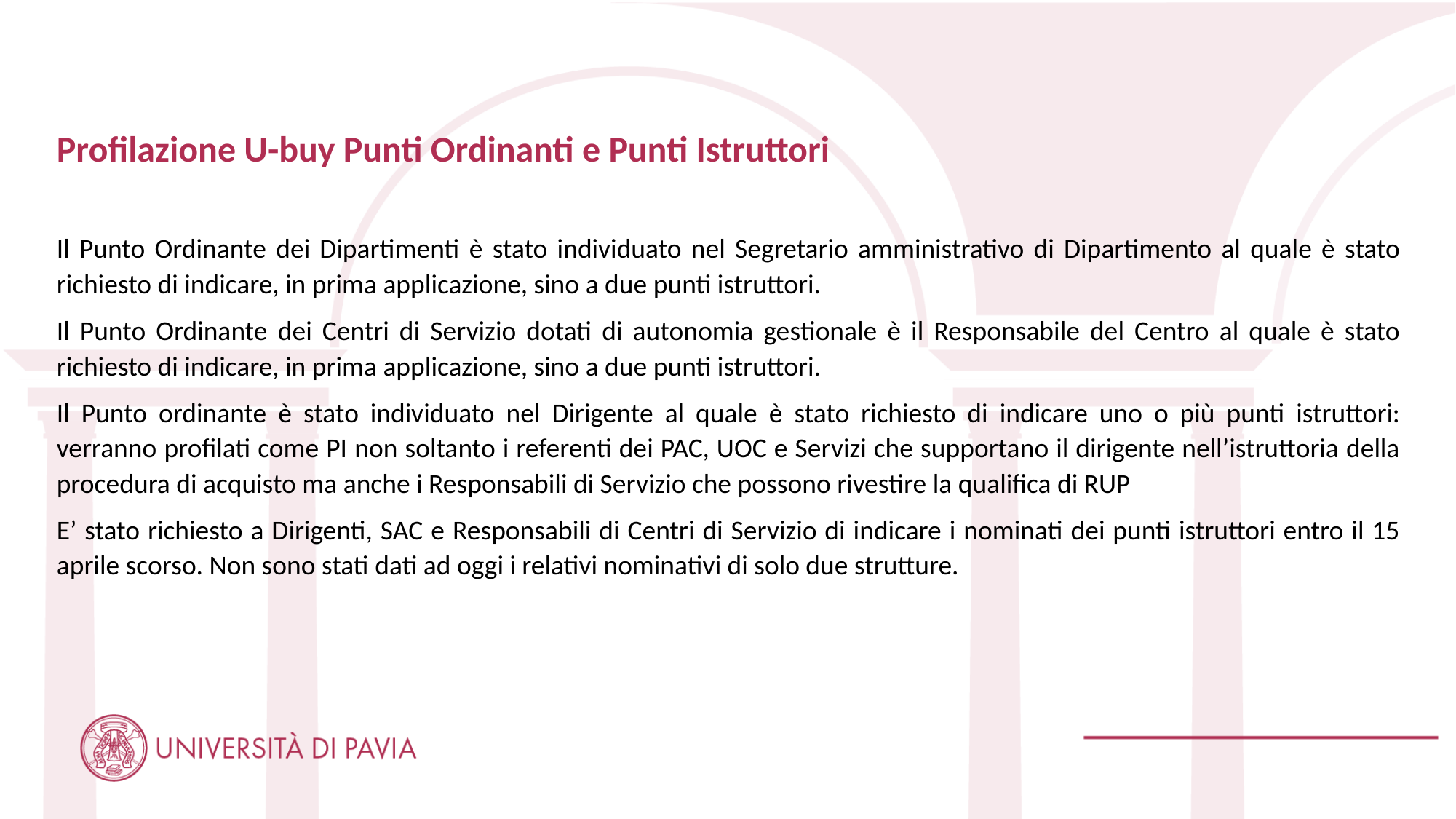

Profilazione U-buy Punti Ordinanti e Punti Istruttori

Il Punto Ordinante dei Dipartimenti è stato individuato nel Segretario amministrativo di Dipartimento al quale è stato richiesto di indicare, in prima applicazione, sino a due punti istruttori.
Il Punto Ordinante dei Centri di Servizio dotati di autonomia gestionale è il Responsabile del Centro al quale è stato richiesto di indicare, in prima applicazione, sino a due punti istruttori.
Il Punto ordinante è stato individuato nel Dirigente al quale è stato richiesto di indicare uno o più punti istruttori: verranno profilati come PI non soltanto i referenti dei PAC, UOC e Servizi che supportano il dirigente nell’istruttoria della procedura di acquisto ma anche i Responsabili di Servizio che possono rivestire la qualifica di RUP
E’ stato richiesto a Dirigenti, SAC e Responsabili di Centri di Servizio di indicare i nominati dei punti istruttori entro il 15 aprile scorso. Non sono stati dati ad oggi i relativi nominativi di solo due strutture.